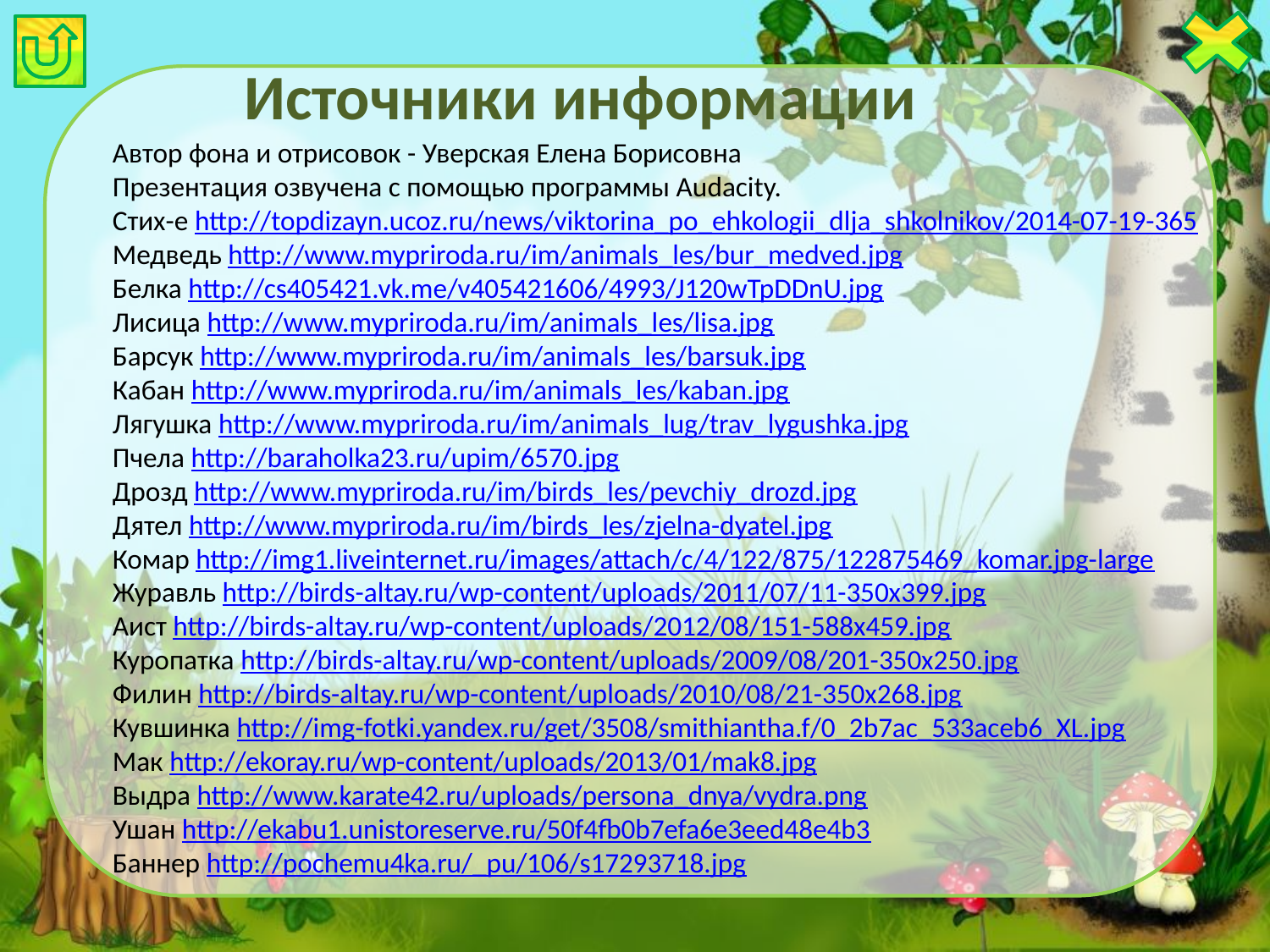

Источники информации

Автор фона и отрисовок - Уверская Елена Борисовна
Презентация озвучена с помощью программы Audacity.
Стих-е http://topdizayn.ucoz.ru/news/viktorina_po_ehkologii_dlja_shkolnikov/2014-07-19-365
Медведь http://www.mypriroda.ru/im/animals_les/bur_medved.jpg
Белка http://cs405421.vk.me/v405421606/4993/J120wTpDDnU.jpg
Лисица http://www.mypriroda.ru/im/animals_les/lisa.jpg
Барсук http://www.mypriroda.ru/im/animals_les/barsuk.jpg
Кабан http://www.mypriroda.ru/im/animals_les/kaban.jpg
Лягушка http://www.mypriroda.ru/im/animals_lug/trav_lygushka.jpg
Пчела http://baraholka23.ru/upim/6570.jpg
Дрозд http://www.mypriroda.ru/im/birds_les/pevchiy_drozd.jpg
Дятел http://www.mypriroda.ru/im/birds_les/zjelna-dyatel.jpg
Комар http://img1.liveinternet.ru/images/attach/c/4/122/875/122875469_komar.jpg-large
Журавль http://birds-altay.ru/wp-content/uploads/2011/07/11-350x399.jpg
Аист http://birds-altay.ru/wp-content/uploads/2012/08/151-588x459.jpg
Куропатка http://birds-altay.ru/wp-content/uploads/2009/08/201-350x250.jpg
Филин http://birds-altay.ru/wp-content/uploads/2010/08/21-350x268.jpg
Кувшинка http://img-fotki.yandex.ru/get/3508/smithiantha.f/0_2b7ac_533aceb6_XL.jpg
Мак http://ekoray.ru/wp-content/uploads/2013/01/mak8.jpg
Выдра http://www.karate42.ru/uploads/persona_dnya/vydra.png
Ушан http://ekabu1.unistoreserve.ru/50f4fb0b7efa6e3eed48e4b3
Баннер http://pochemu4ka.ru/_pu/106/s17293718.jpg